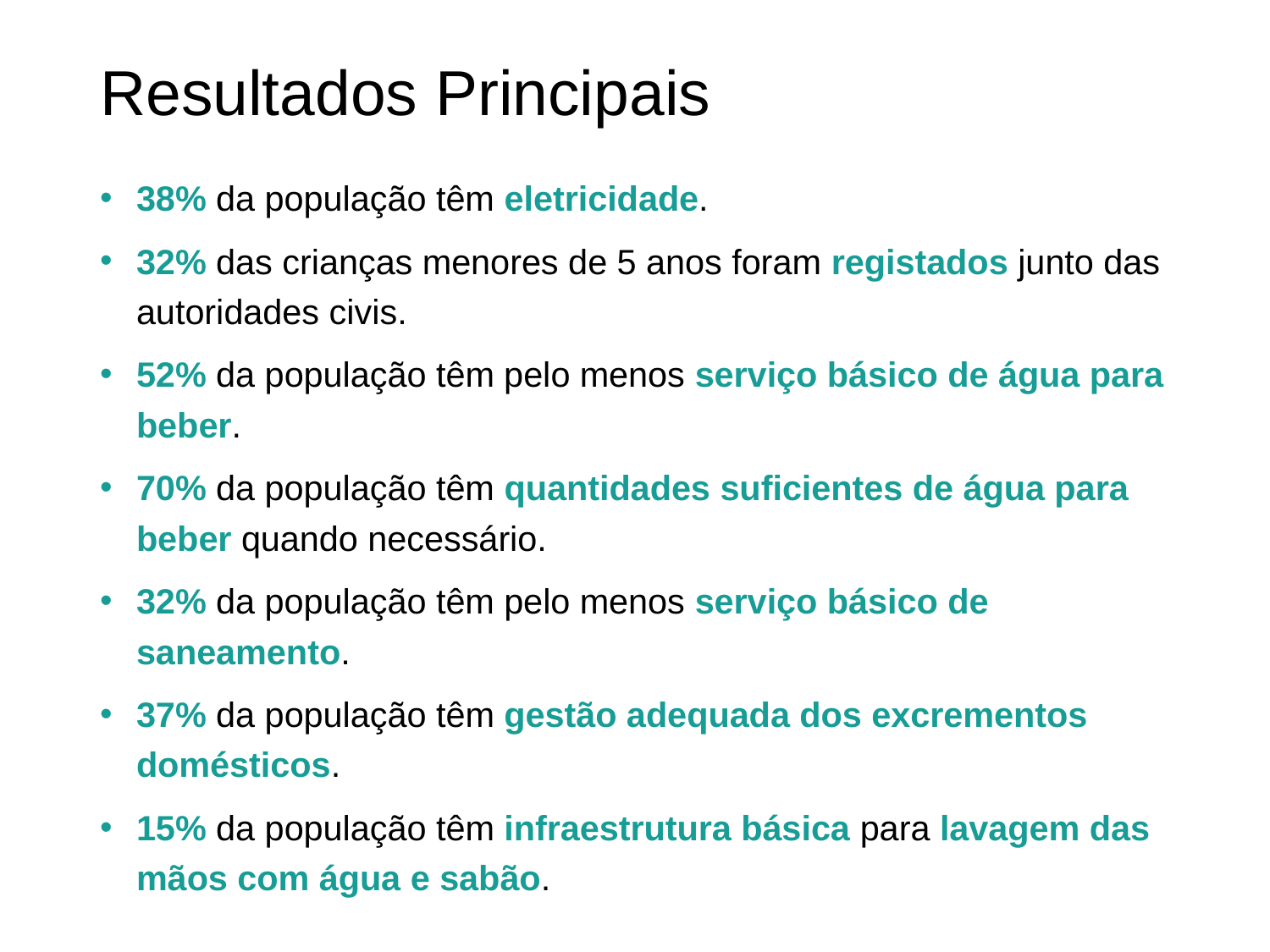

# Resultados Principais
38% da população têm eletricidade.
32% das crianças menores de 5 anos foram registados junto das autoridades civis.
52% da população têm pelo menos serviço básico de água para beber.
70% da população têm quantidades suficientes de água para beber quando necessário.
32% da população têm pelo menos serviço básico de saneamento.
37% da população têm gestão adequada dos excrementos domésticos.
15% da população têm infraestrutura básica para lavagem das mãos com água e sabão.